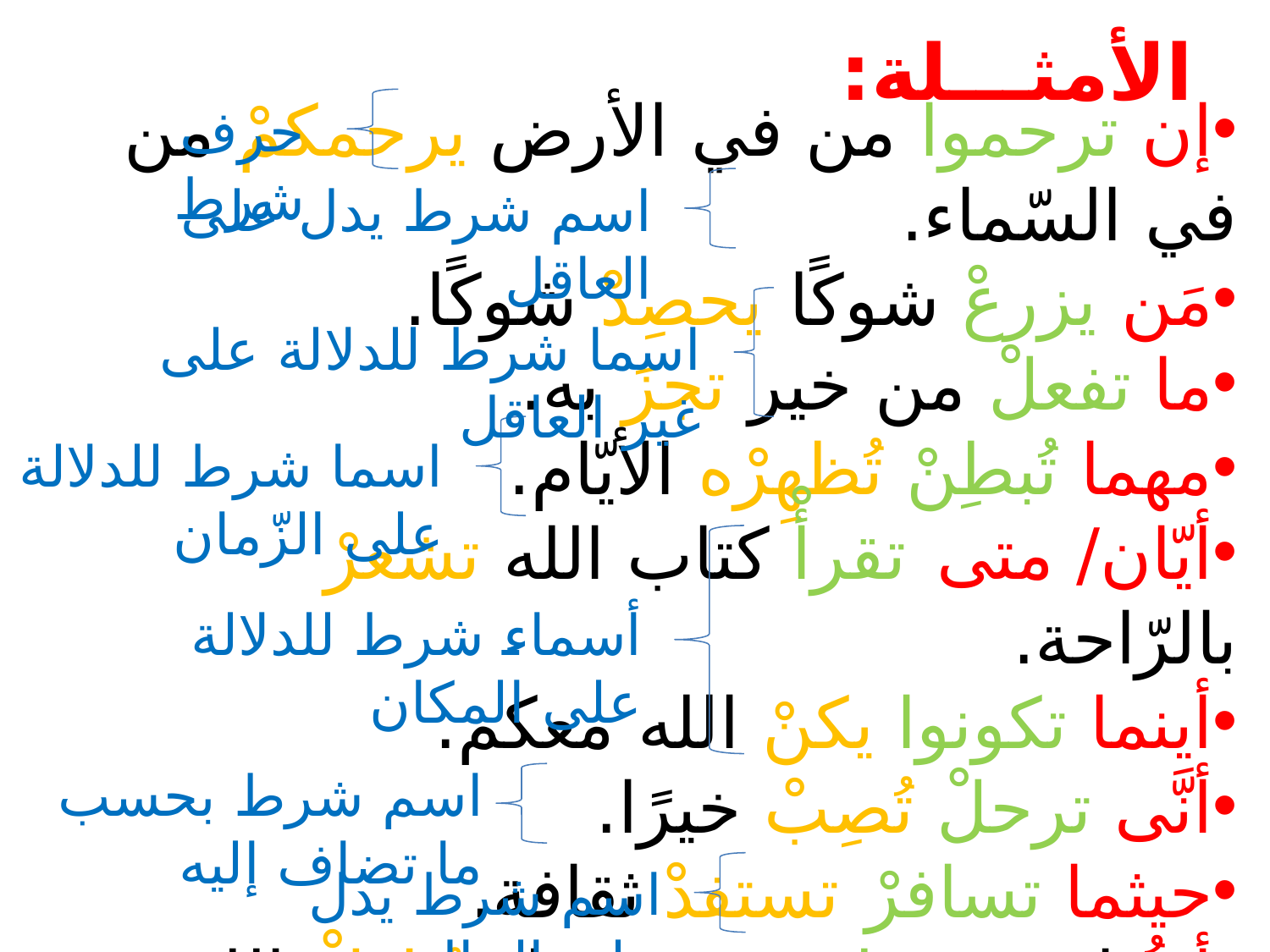

# الأمثـــلة:
إن ترحموا من في الأرض يرحمكمْ من في السّماء.
مَن يزرعْ شوكًا يحصِدْ شوكًا.
ما تفعلْ من خير تجزَ به.
مهما تُبطِنْ تُظهِرْه الأيّام.
أيّان/ متى تقرأْ كتاب الله تشعرْ بالرّاحة.
أينما تكونوا يكنْ الله معكم.
أنَّى ترحلْ تُصِبْ خيرًا.
حيثما تسافرْ تستفدْ ثقافة.
أيُّ امرئٍ يخلصْ في عمله يُبَاركْ الله له.
كيفما تكونوا يولَّ عليكم.
حرف شرط

اسم شرط يدل على العاقل

اسما شرط للدلالة على غير العاقل

اسما شرط للدلالة على الزّمان

أسماء شرط للدلالة على المكان
اسم شرط بحسب ما تضاف إليه

اسم شرط يدل على الحال